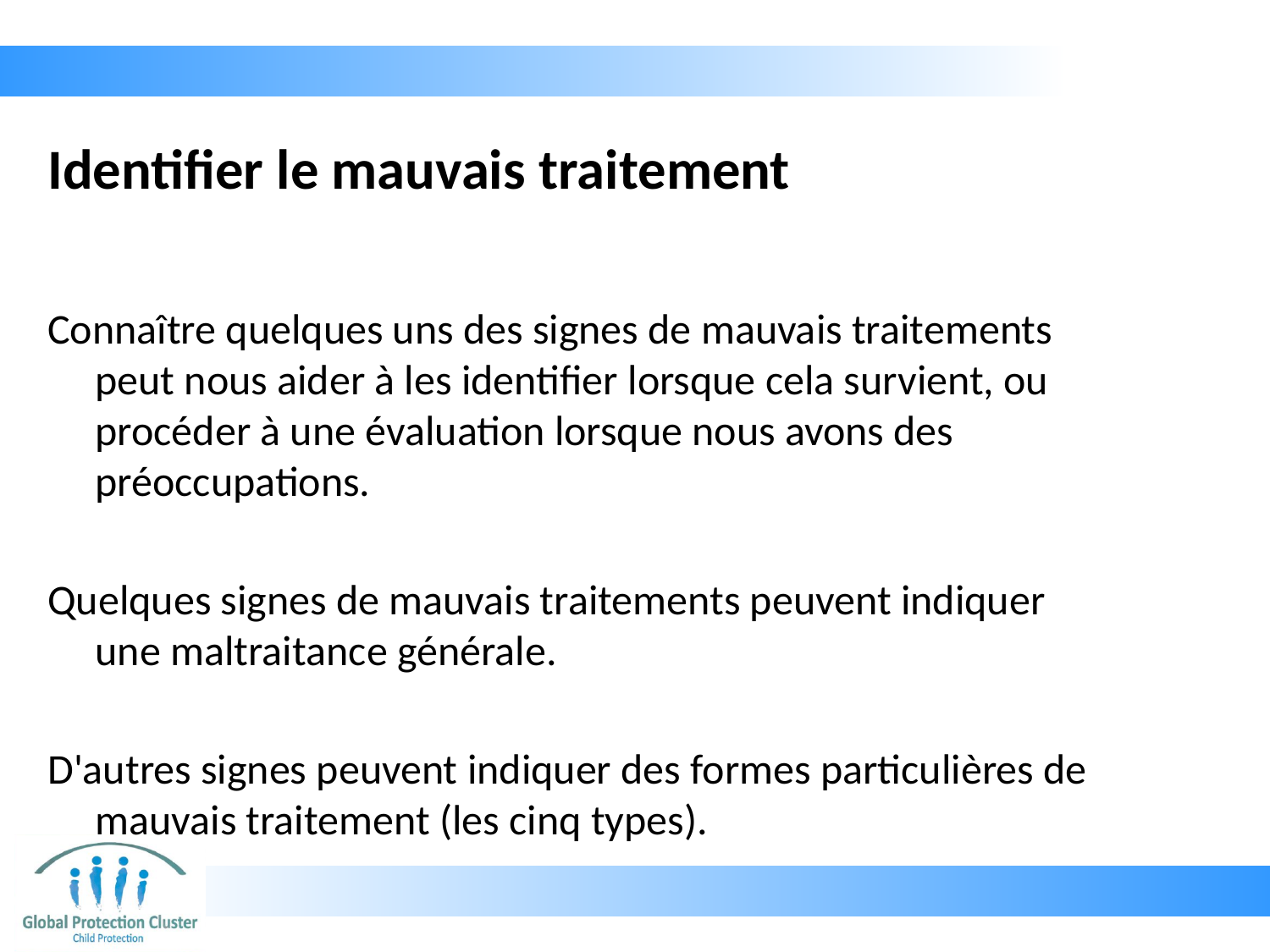

# Identifier le mauvais traitement

Connaître quelques uns des signes de mauvais traitements peut nous aider à les identifier lorsque cela survient, ou procéder à une évaluation lorsque nous avons des préoccupations.

Quelques signes de mauvais traitements peuvent indiquer une maltraitance générale.

D'autres signes peuvent indiquer des formes particulières de mauvais traitement (les cinq types).